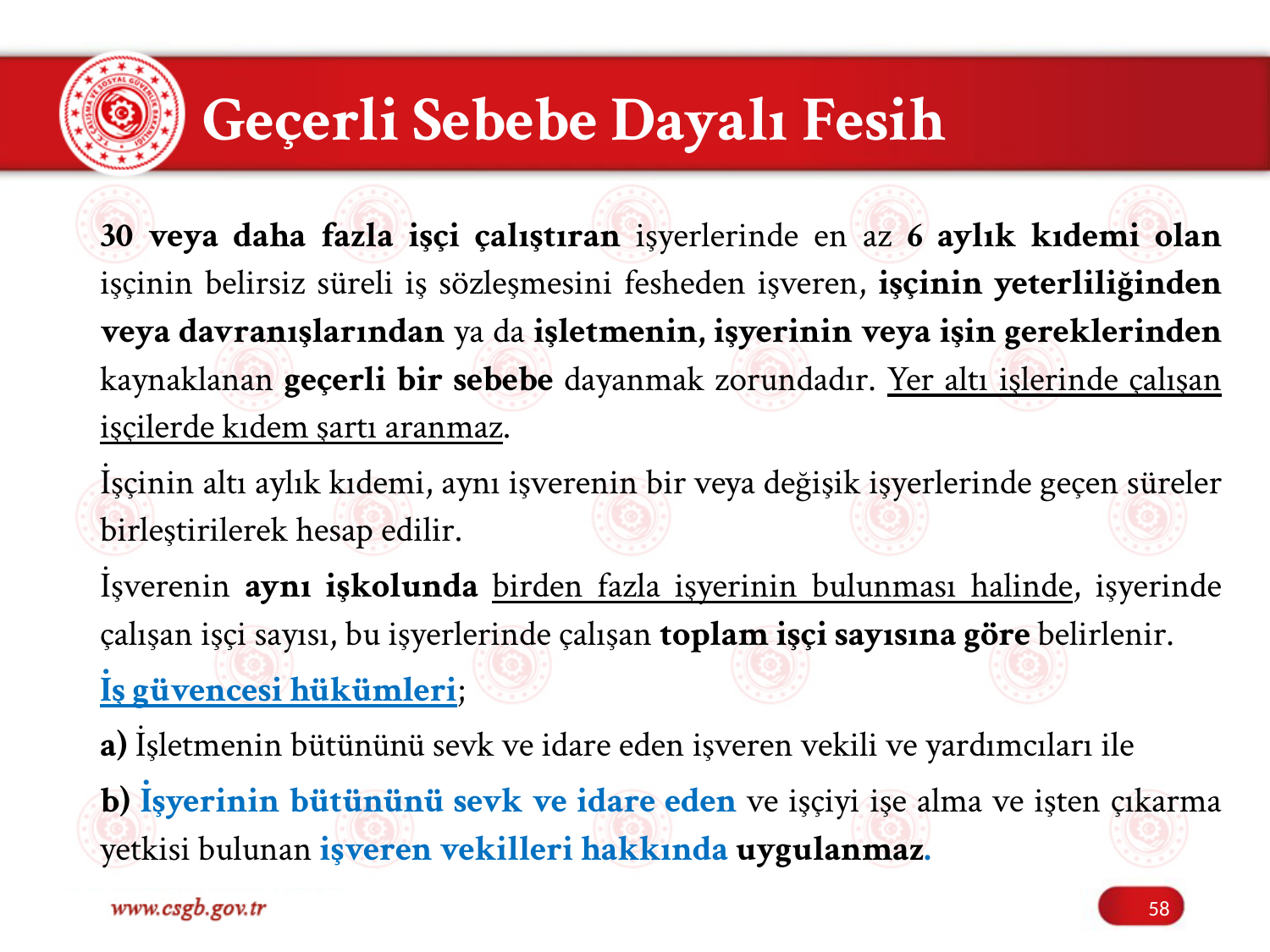

# Geçerli Sebebe Dayalı Fesih
30 veya daha fazla işçi çalıştıran işyerlerinde en az 6 aylık kıdemi olan işçinin belirsiz süreli iş sözleşmesini fesheden işveren, işçinin yeterliliğinden veya davranışlarından ya da işletmenin, işyerinin veya işin gereklerinden kaynaklanan geçerli bir sebebe dayanmak zorundadır. Yer altı işlerinde çalışan işçilerde kıdem şartı aranmaz.
İşçinin altı aylık kıdemi, aynı işverenin bir veya değişik işyerlerinde geçen süreler birleştirilerek hesap edilir.
İşverenin aynı işkolunda birden fazla işyerinin bulunması halinde, işyerinde çalışan işçi sayısı, bu işyerlerinde çalışan toplam işçi sayısına göre belirlenir.
İş güvencesi hükümleri;
a) İşletmenin bütününü sevk ve idare eden işveren vekili ve yardımcıları ile
b) İşyerinin bütününü sevk ve idare eden ve işçiyi işe alma ve işten çıkarma yetkisi bulunan işveren vekilleri hakkında uygulanmaz.

58